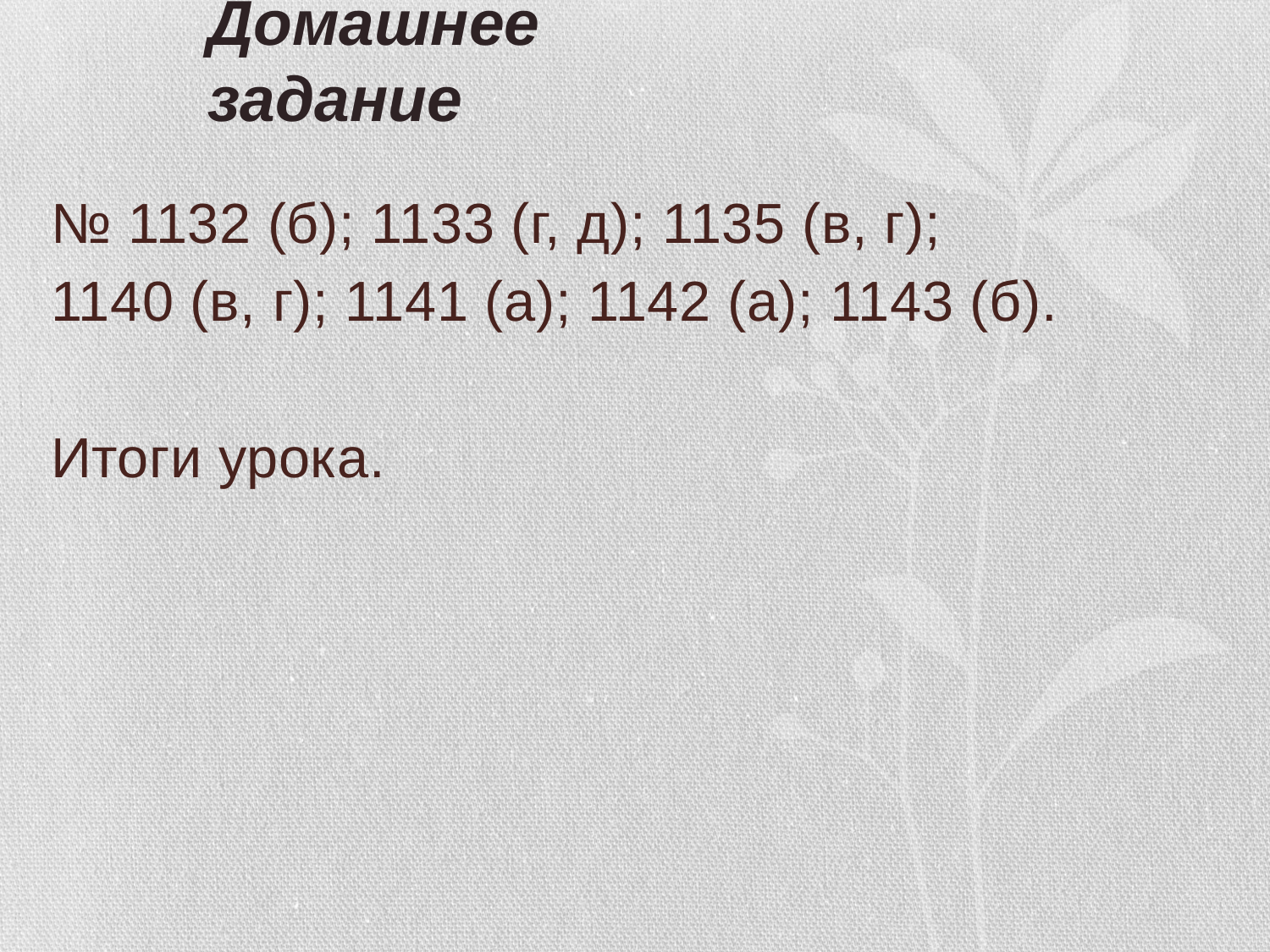

# Домашнее задание
№ 1132 (б); 1133 (г, д); 1135 (в, г);
1140 (в, г); 1141 (а); 1142 (а); 1143 (б).

Итоги урока.